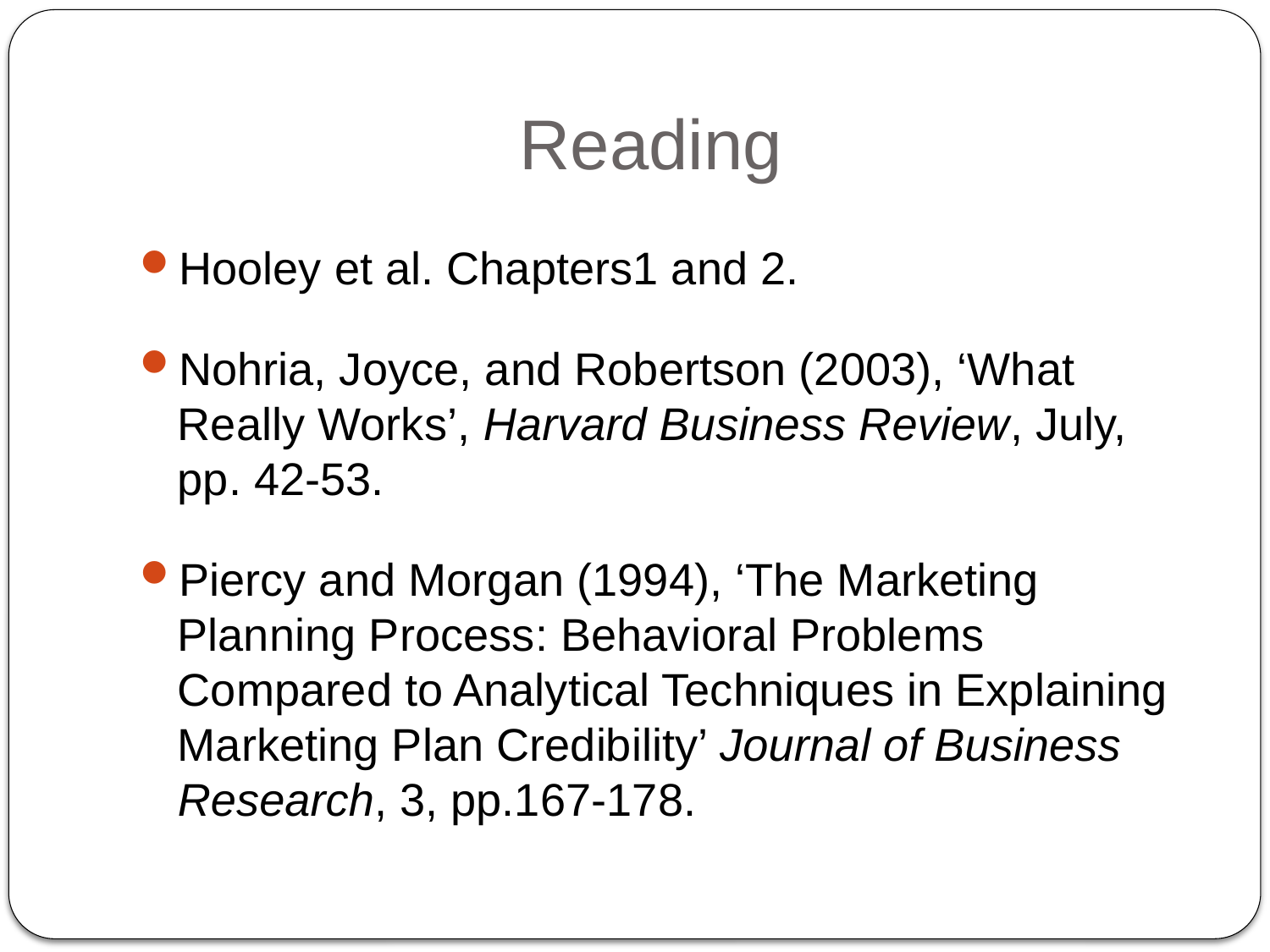

# Reading
Hooley et al. Chapters1 and 2.

Nohria, Joyce, and Robertson (2003), ‘What Really Works’, Harvard Business Review, July, pp. 42-53.

Piercy and Morgan (1994), ‘The Marketing Planning Process: Behavioral Problems Compared to Analytical Techniques in Explaining Marketing Plan Credibility’ Journal of Business Research, 3, pp.167-178.